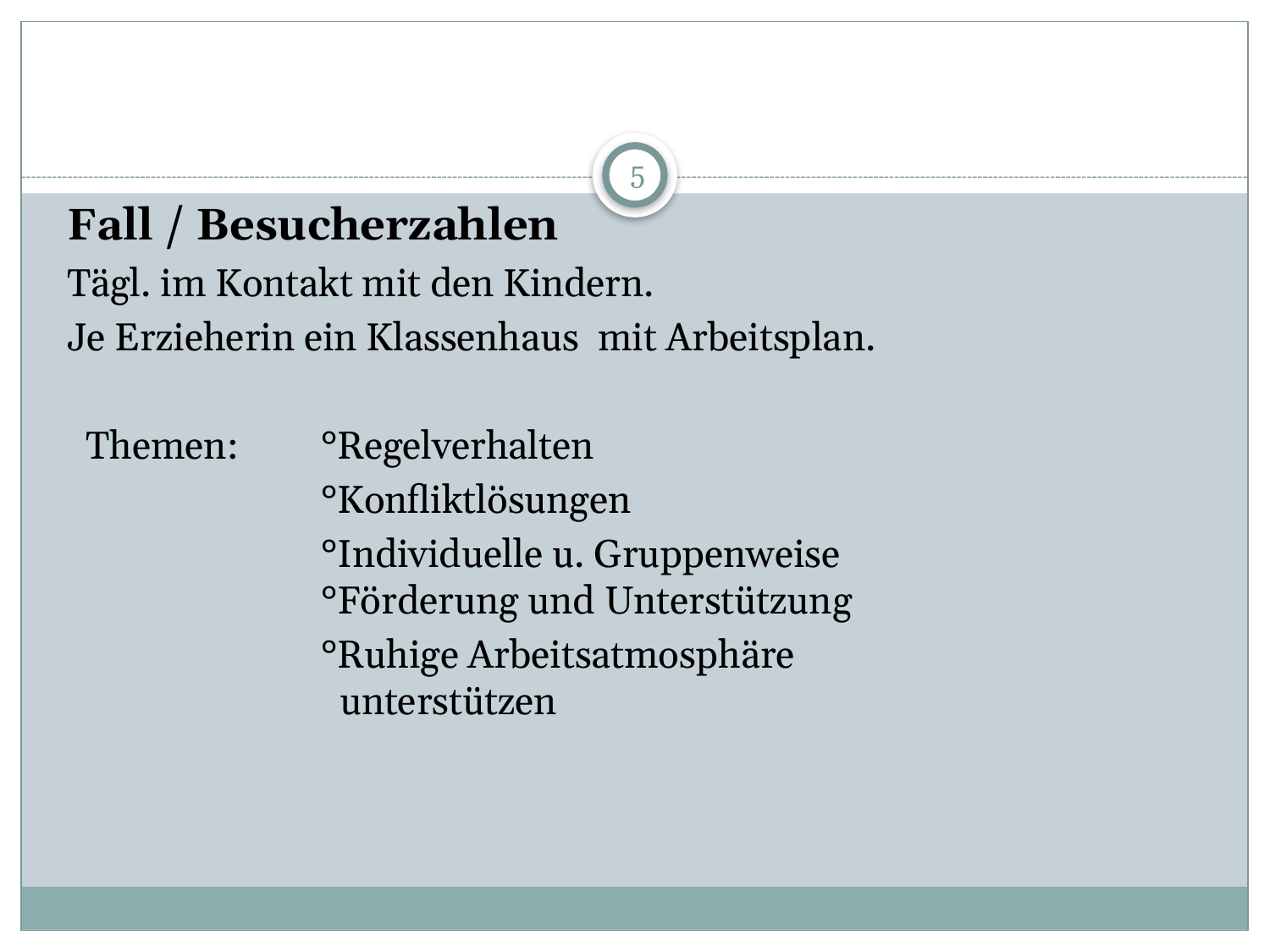

5
Fall / Besucherzahlen
Tägl. im Kontakt mit den Kindern.
Je Erzieherin ein Klassenhaus  mit Arbeitsplan.

  Themen:	°Regelverhalten
		°Konfliktlösungen
		°Individuelle u. Gruppenweise 			°Förderung und Unterstützung
		°Ruhige Arbeitsatmosphäre 				  unterstützen